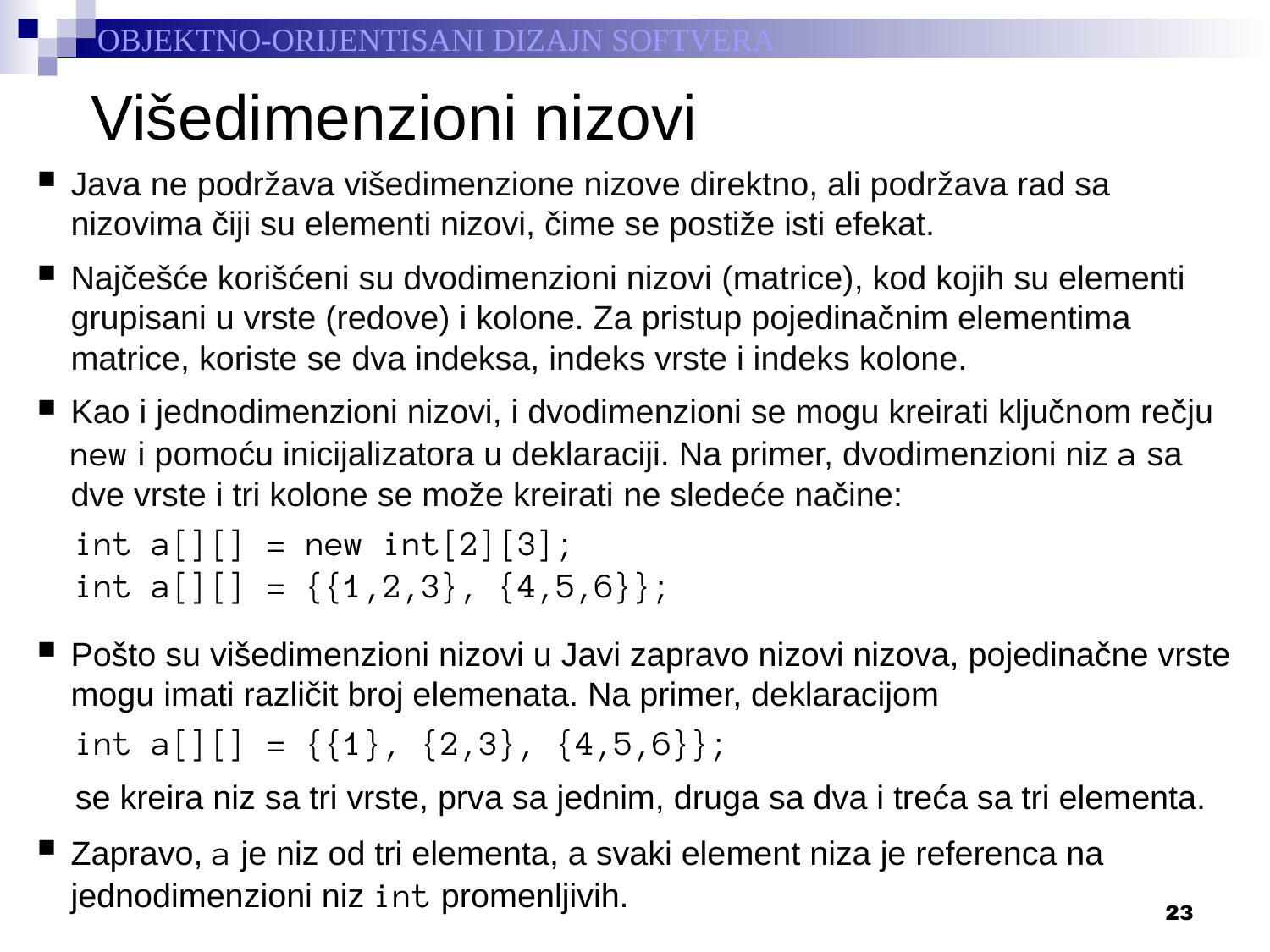

# Višedimenzioni nizovi
Java ne podržava višedimenzione nizove direktno, ali podržava rad sa nizovima čiji su elementi nizovi, čime se postiže isti efekat.
Najčešće korišćeni su dvodimenzioni nizovi (matrice), kod kojih su elementi grupisani u vrste (redove) i kolone. Za pristup pojedinačnim elementima matrice, koriste se dva indeksa, indeks vrste i indeks kolone.
Kao i jednodimenzioni nizovi, i dvodimenzioni se mogu kreirati ključnom rečju new i pomoću inicijalizatora u deklaraciji. Na primer, dvodimenzioni niz a sa dve vrste i tri kolone se može kreirati ne sledeće načine:
	int a[][] = new int[2][3];
	int a[][] = {{1,2,3}, {4,5,6}};
Pošto su višedimenzioni nizovi u Javi zapravo nizovi nizova, pojedinačne vrste mogu imati različit broj elemenata. Na primer, deklaracijom
	int a[][] = {{1}, {2,3}, {4,5,6}};
se kreira niz sa tri vrste, prva sa jednim, druga sa dva i treća sa tri elementa.
Zapravo, a je niz od tri elementa, a svaki element niza je referenca na jednodimenzioni niz int promenljivih.
23